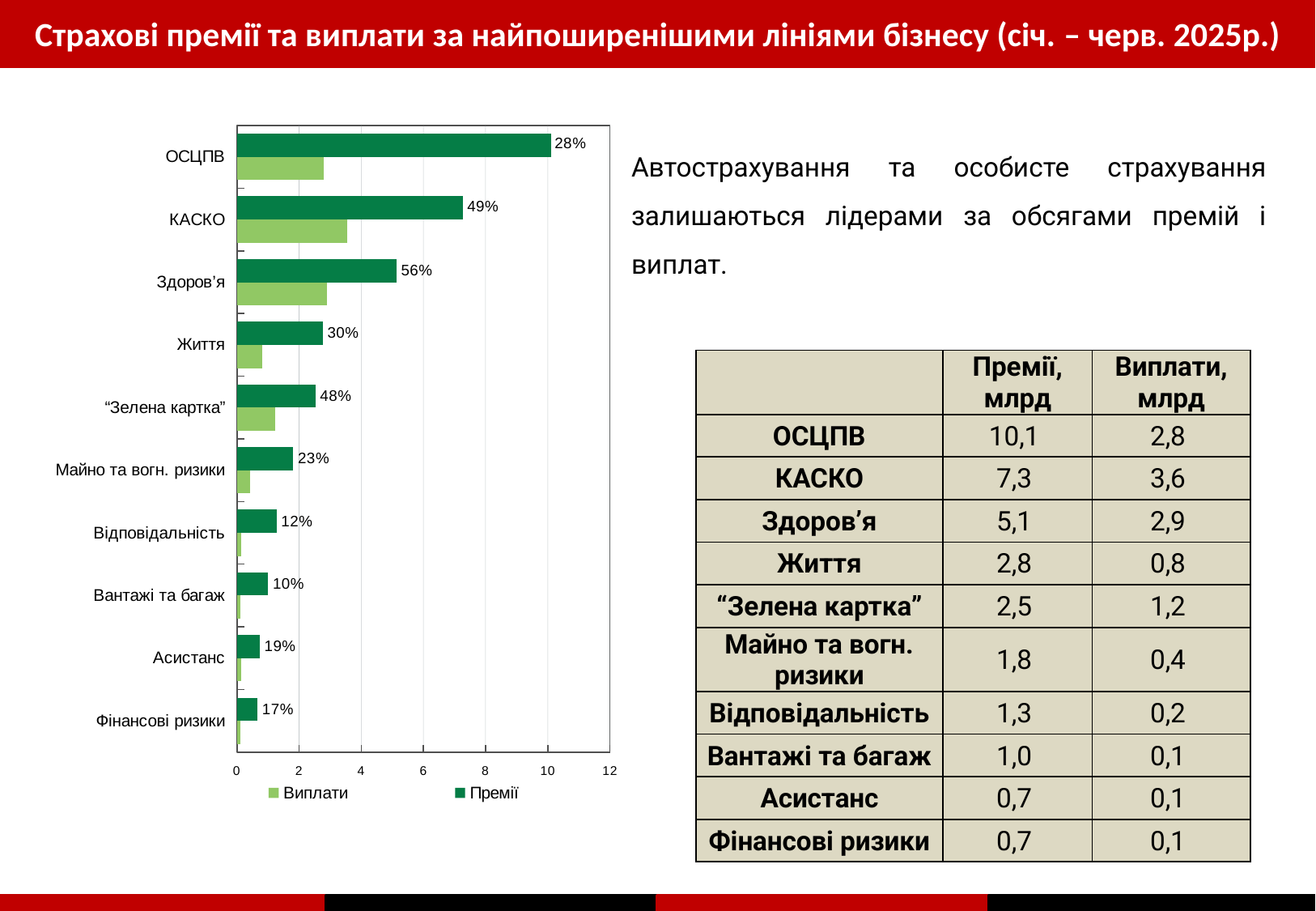

Страхові премії та виплати за найпоширенішими лініями бізнесу (січ. – черв. 2025р.)

### Chart

| Category | Премії | Виплати |
|---|---|---|
| ОСЦПВ | 10.1 | 2.78 |
| КАСКО | 7.26 | 3.55 |
| Здоров’я | 5.13 | 2.89 |
| Життя | 2.76 | 0.82 |
| “Зелена картка” | 2.52 | 1.22 |
| Майно та вогн. ризики | 1.81 | 0.42 |
| Відповідальність | 1.27 | 0.15 |
| Вантажі та багаж | 1.0 | 0.1 |
| Асистанс | 0.73 | 0.14 |
| Фінансові ризики | 0.66 | 0.11 |
Автострахування та особисте страхування залишаються лідерами за обсягами премій і виплат.
|  | Премії, млрд | Виплати, млрд |
| --- | --- | --- |
| ОСЦПВ | 10,1 | 2,8 |
| КАСКО | 7,3 | 3,6 |
| Здоров’я | 5,1 | 2,9 |
| Життя | 2,8 | 0,8 |
| “Зелена картка” | 2,5 | 1,2 |
| Майно та вогн. ризики | 1,8 | 0,4 |
| Відповідальність | 1,3 | 0,2 |
| Вантажі та багаж | 1,0 | 0,1 |
| Асистанс | 0,7 | 0,1 |
| Фінансові ризики | 0,7 | 0,1 |